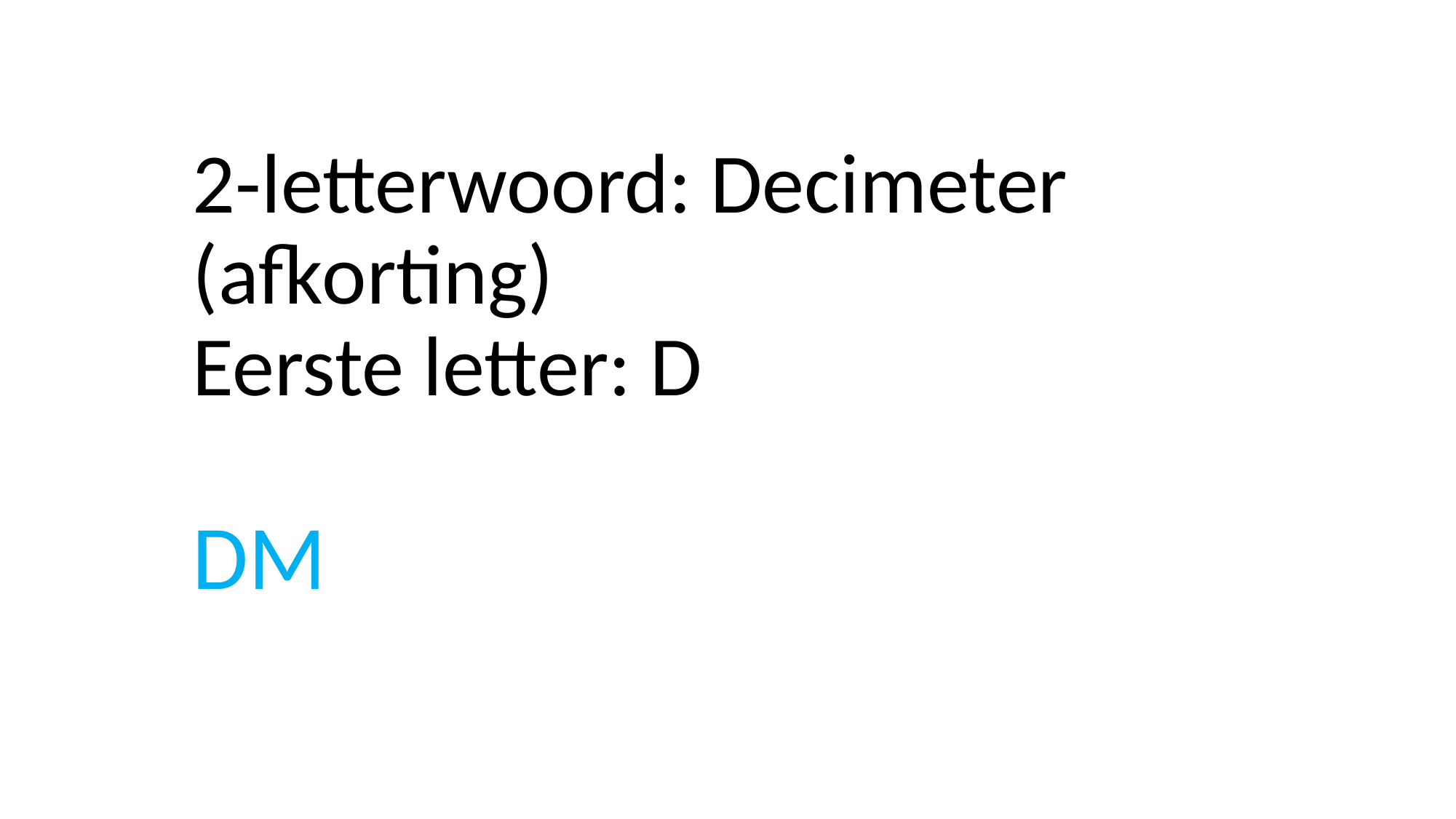

# 2-letterwoord: Decimeter (afkorting) Eerste letter: D
DM